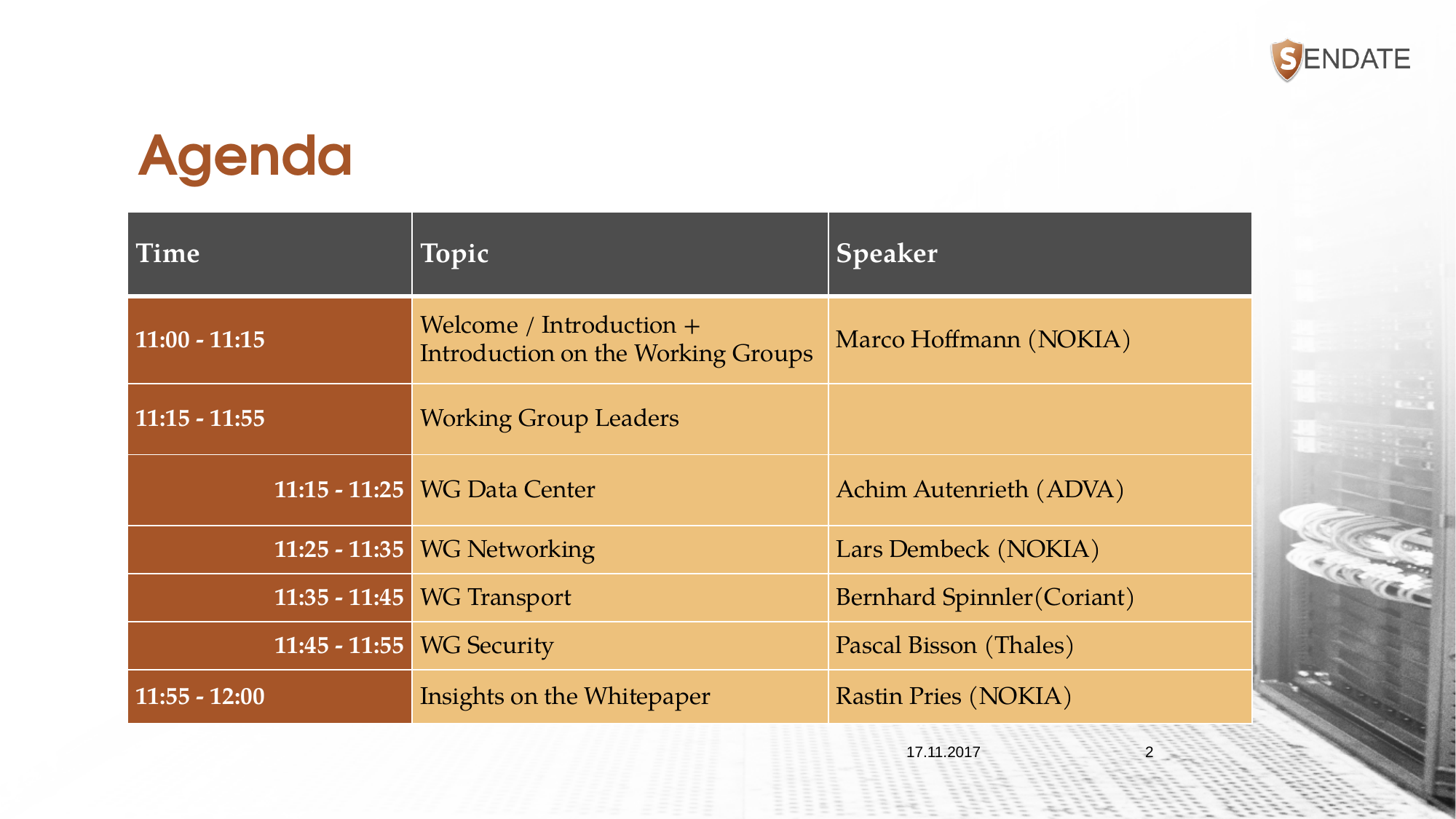

# Agenda
| Time | Topic | Speaker |
| --- | --- | --- |
| 11:00 - 11:15 | Welcome / Introduction + Introduction on the Working Groups | Marco Hoffmann (NOKIA) |
| 11:15 - 11:55 | Working Group Leaders |  |
| 11:15 - 11:25 | WG Data Center | Achim Autenrieth (ADVA) |
| 11:25 - 11:35 | WG Networking | Lars Dembeck (NOKIA) |
| 11:35 - 11:45 | WG Transport | Bernhard Spinnler(Coriant) |
| 11:45 - 11:55 | WG Security | Pascal Bisson (Thales) |
| 11:55 - 12:00 | Insights on the Whitepaper | Rastin Pries (NOKIA) |
17.11.2017
2